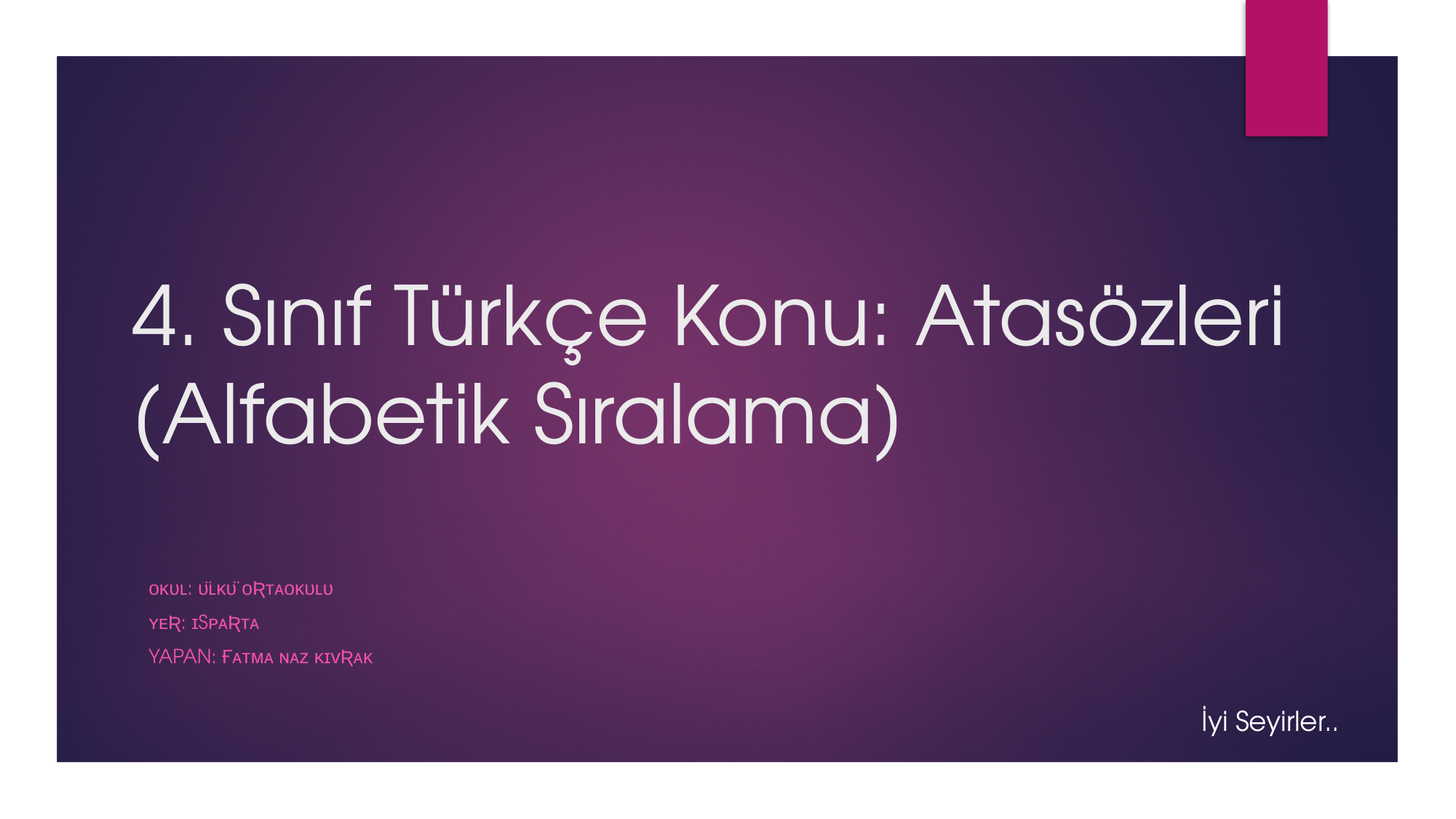

# 4. Sınıf Türkçe Konu: Atasözleri (Alfabetik Sıralama)
ᴏᴋᴜʟ: ᴜ̈ʟᴋᴜ̈ ᴏʀᴛᴀᴏᴋᴜʟᴜ
ʏᴇʀ: ɪsᴘᴀʀᴛᴀ
Yapan: ғᴀᴛᴍᴀ ɴᴀᴢ ᴋɪᴠʀᴀᴋ
İyi Seyirler..